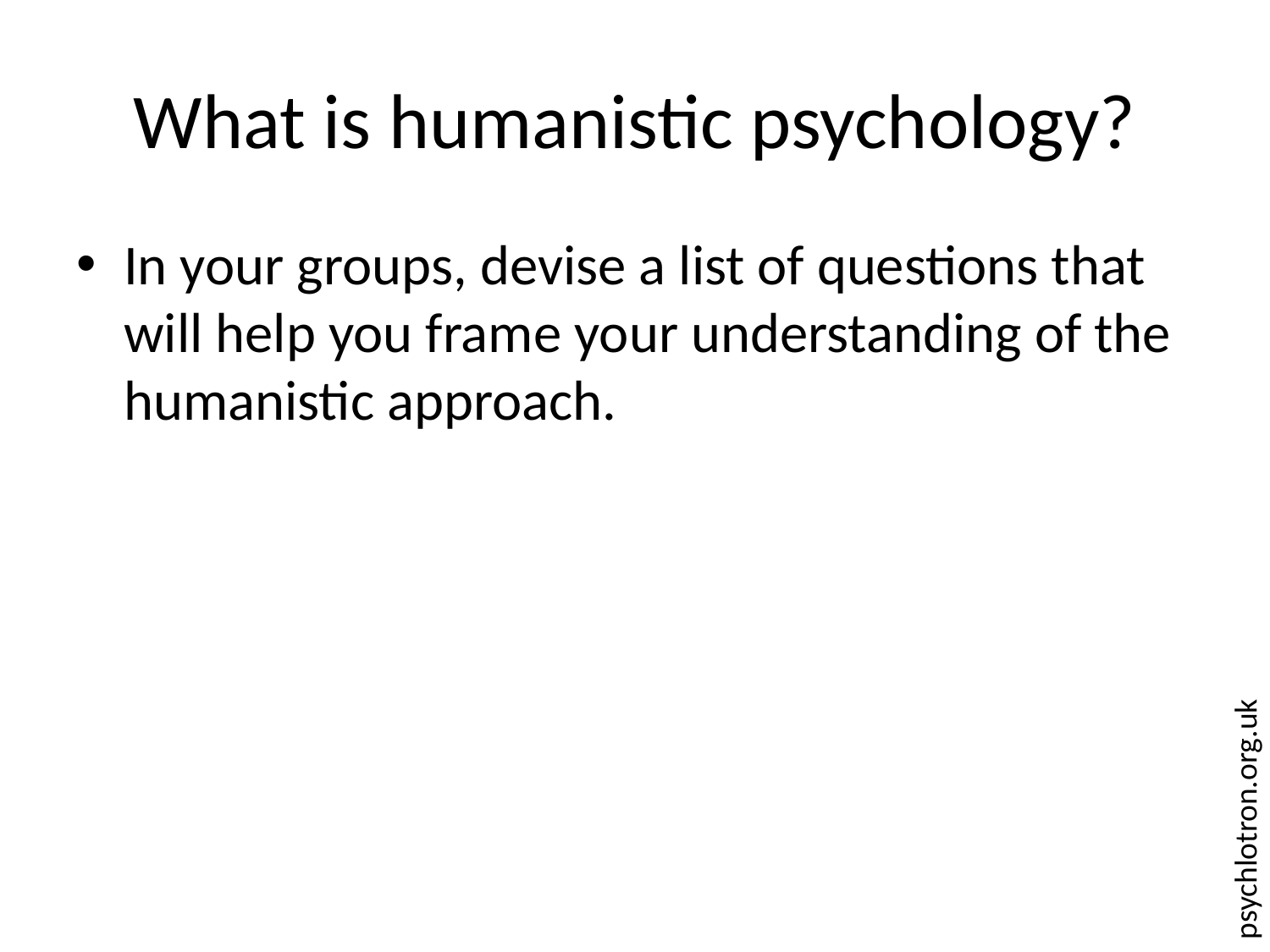

# What is humanistic psychology?
In your groups, devise a list of questions that will help you frame your understanding of the humanistic approach.